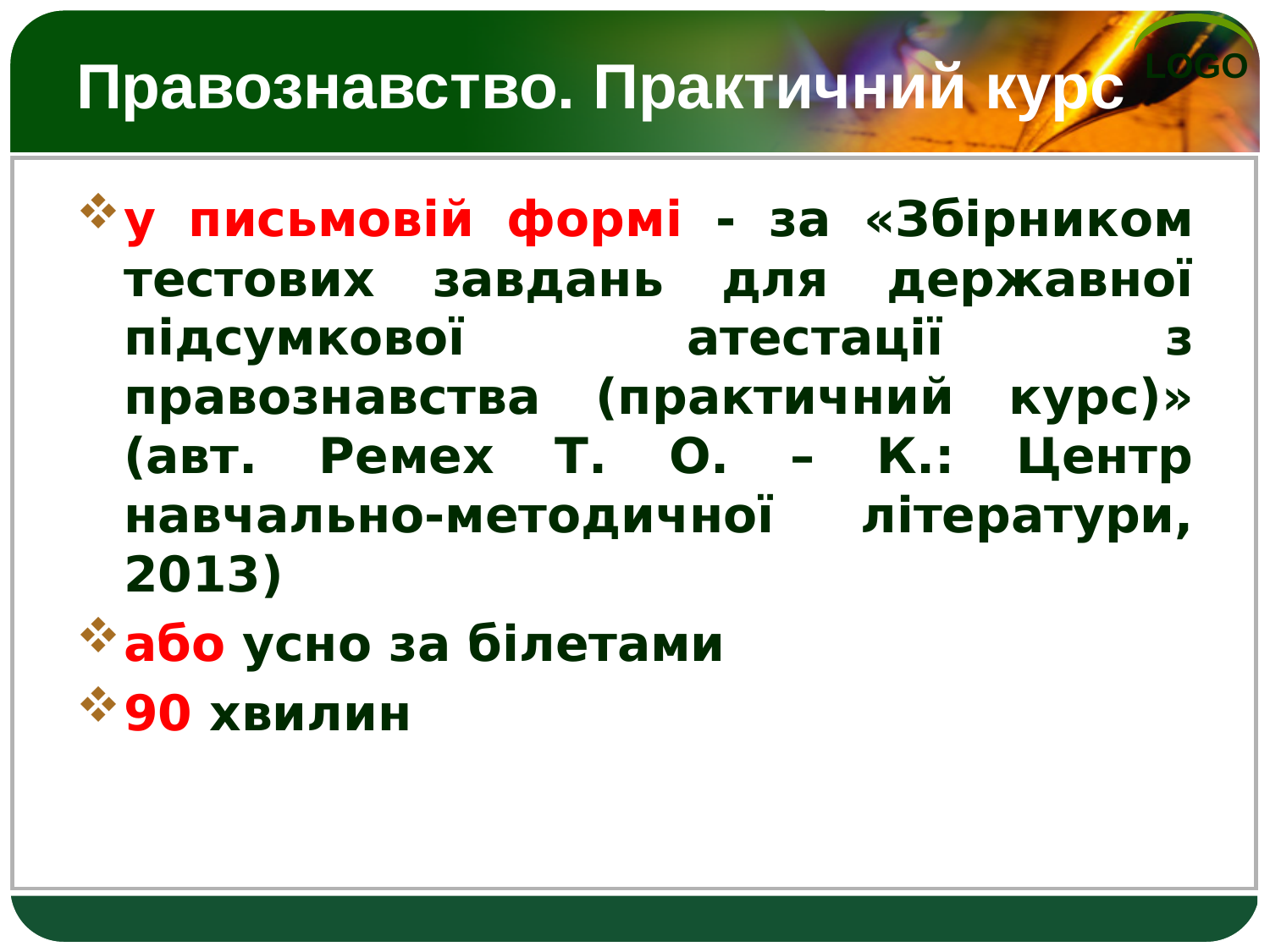

# Правознавство. Практичний курс
у письмовій формі - за «Збірником тестових завдань для державної підсумкової атестації з правознавства (практичний курс)» (авт. Ремех Т. О. – К.: Центр навчально-методичної літератури, 2013)
або усно за білетами
90 хвилин